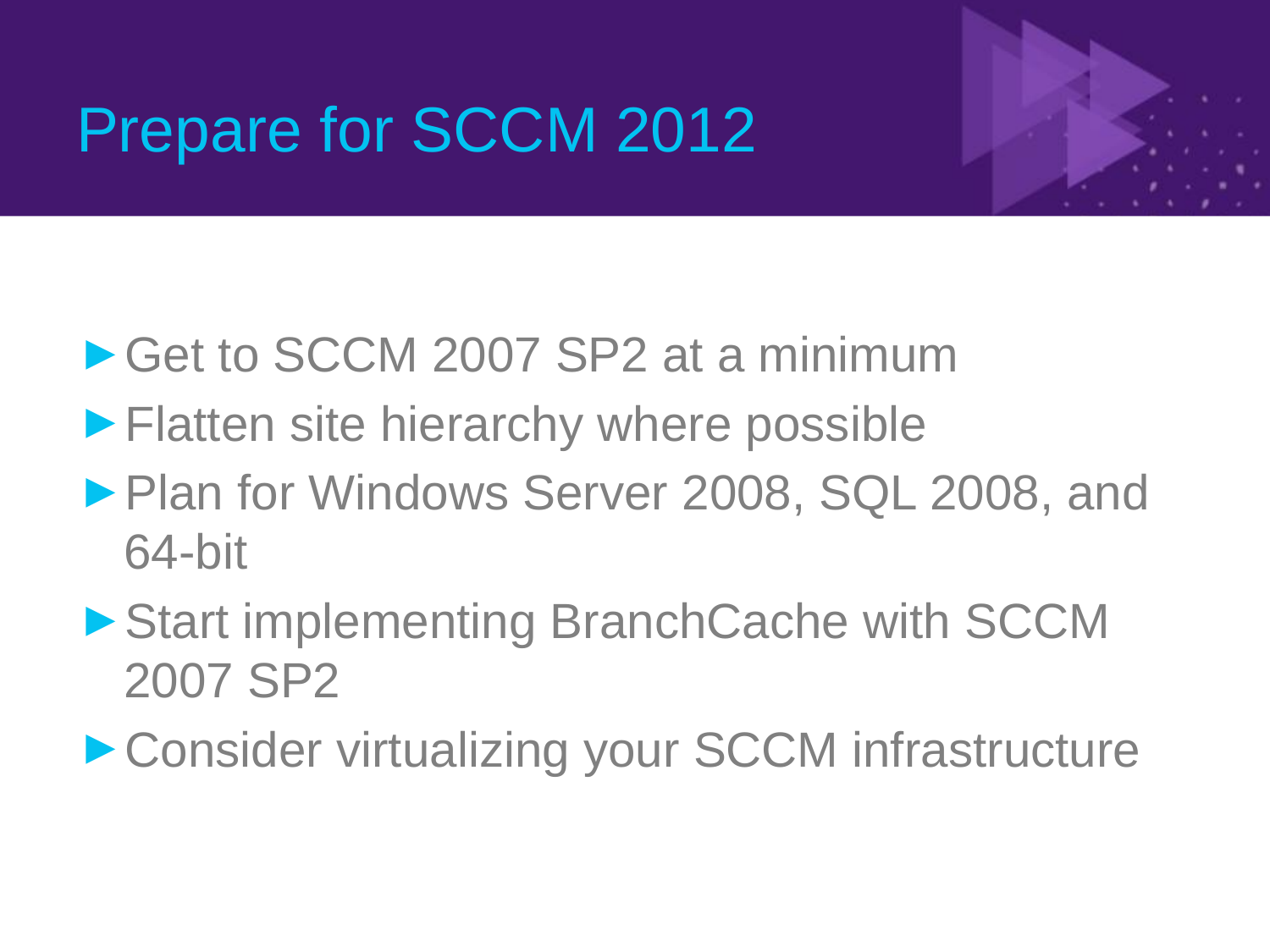

# Prepare for SCCM 2012
Get to SCCM 2007 SP2 at a minimum
Flatten site hierarchy where possible
Plan for Windows Server 2008, SQL 2008, and 64-bit
Start implementing BranchCache with SCCM 2007 SP2
Consider virtualizing your SCCM infrastructure